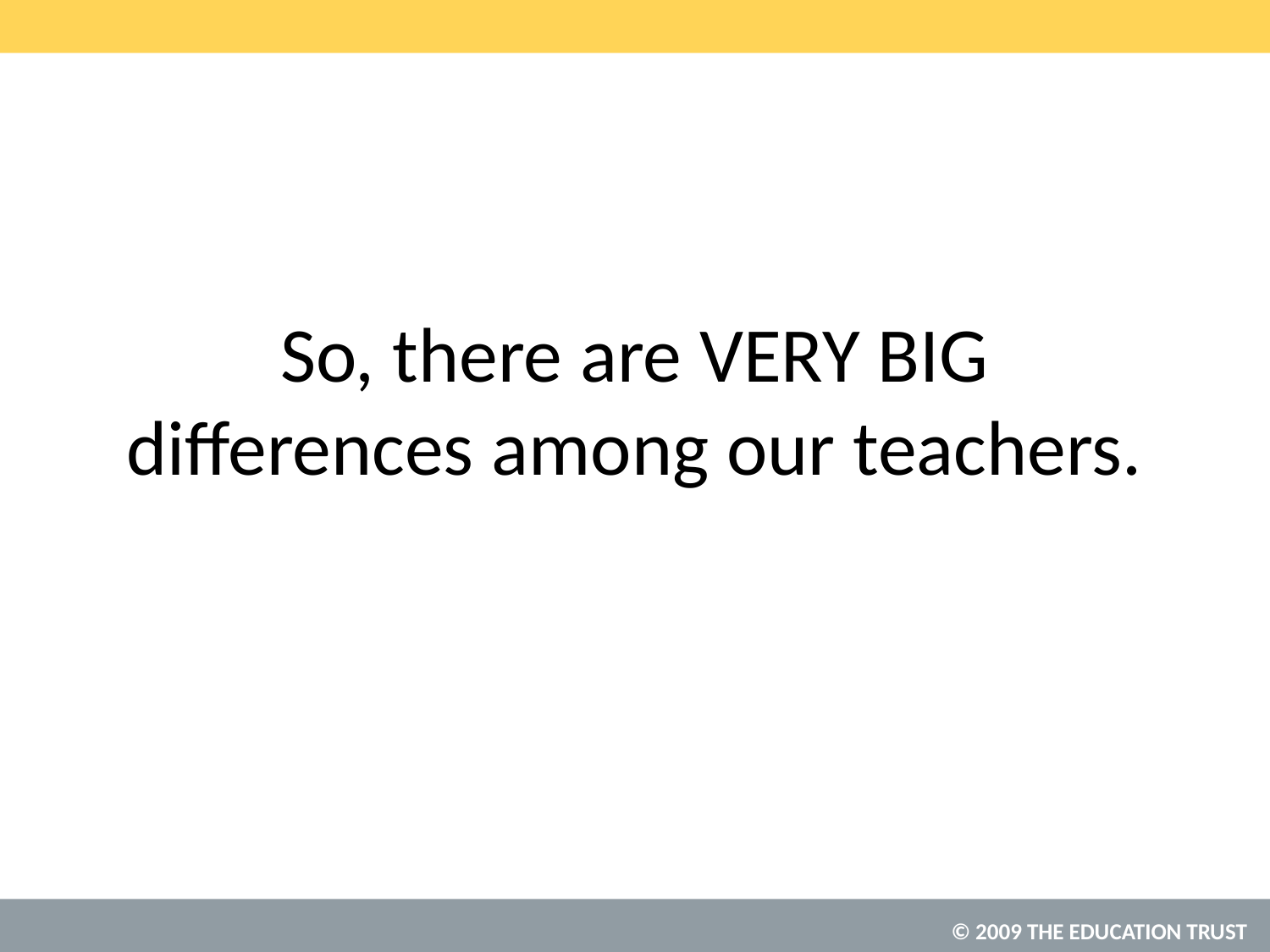

# So, there are VERY BIG differences among our teachers.